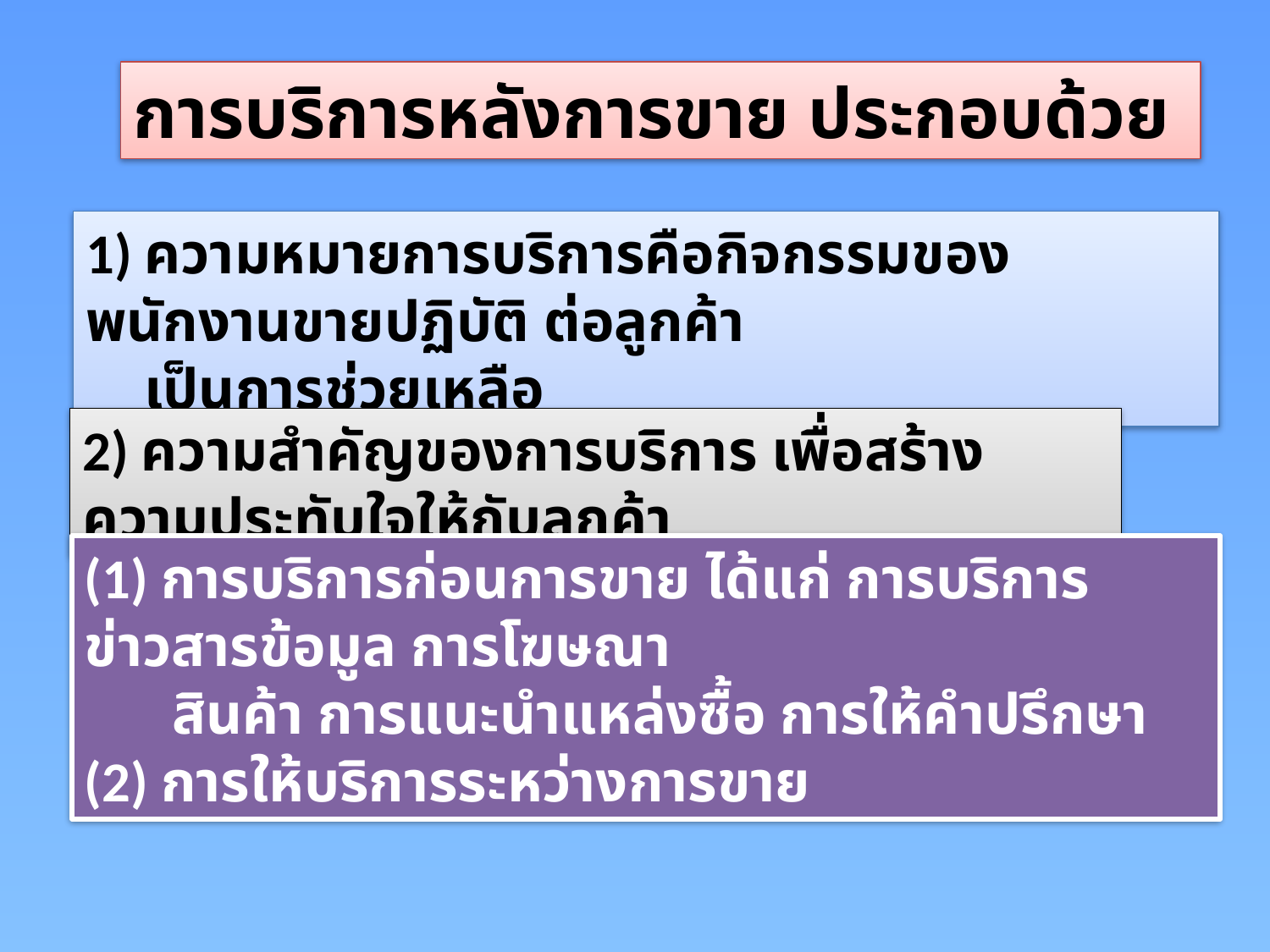

การบริการหลังการขาย ประกอบด้วย
1) ความหมายการบริการคือกิจกรรมของพนักงานขายปฏิบัติ ต่อลูกค้า
    เป็นการช่วยเหลือ
2) ความสำคัญของการบริการ เพื่อสร้างความประทับใจให้กับลูกค้า
(1) การบริการก่อนการขาย ได้แก่ การบริการข่าวสารข้อมูล การโฆษณา
      สินค้า การแนะนำแหล่งซื้อ การให้คำปรึกษา
(2) การให้บริการระหว่างการขาย